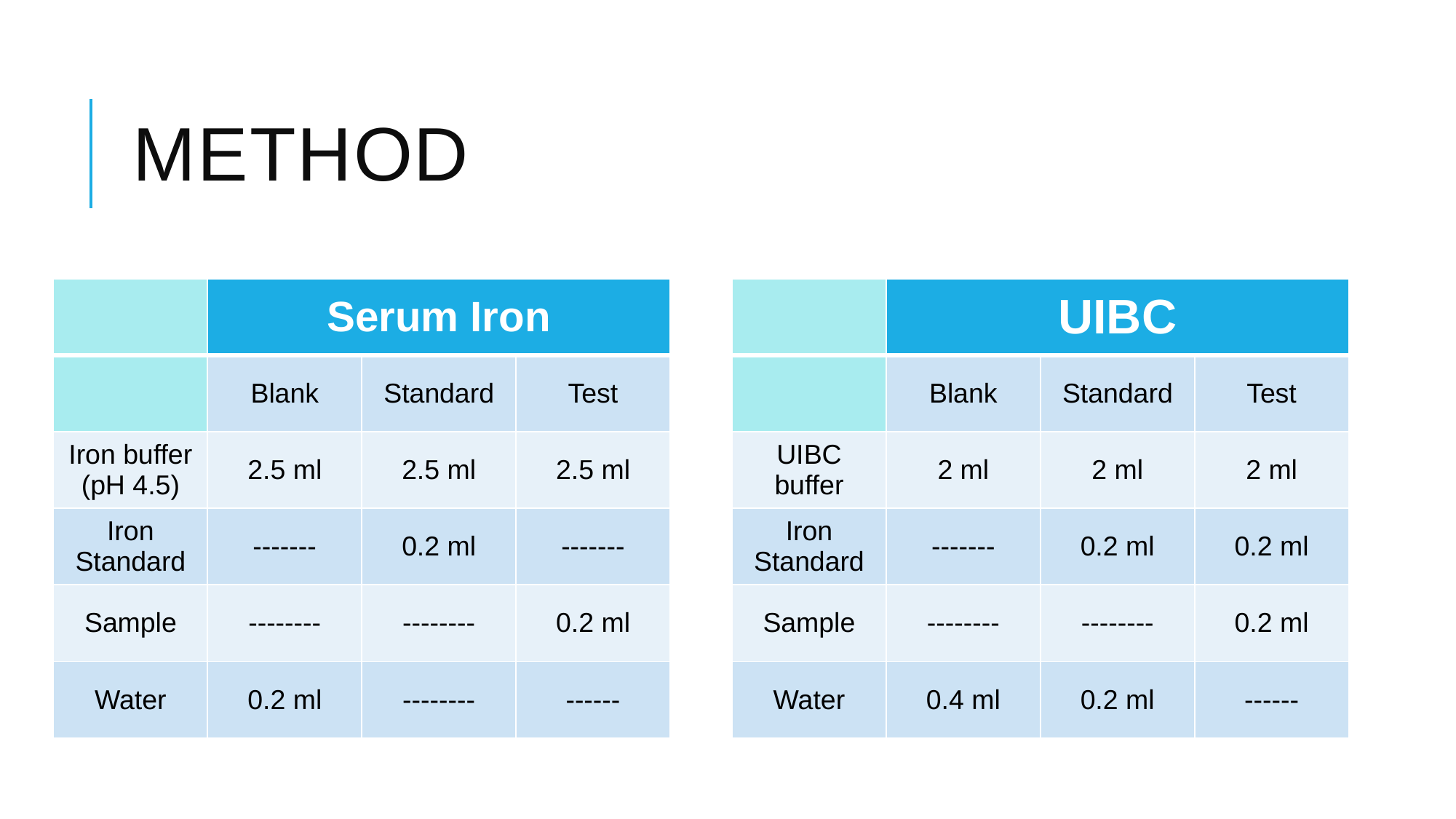

# Method
|  | Serum Iron |  |  |
| --- | --- | --- | --- |
|  | Blank | Standard | Test |
| Iron buffer (pH 4.5) | 2.5 ml | 2.5 ml | 2.5 ml |
| Iron Standard | ------- | 0.2 ml | ------- |
| Sample | -------- | -------- | 0.2 ml |
| Water | 0.2 ml | -------- | ------ |
|  | UIBC |  |  |
| --- | --- | --- | --- |
|  | Blank | Standard | Test |
| UIBC buffer | 2 ml | 2 ml | 2 ml |
| Iron Standard | ------- | 0.2 ml | 0.2 ml |
| Sample | -------- | -------- | 0.2 ml |
| Water | 0.4 ml | 0.2 ml | ------ |